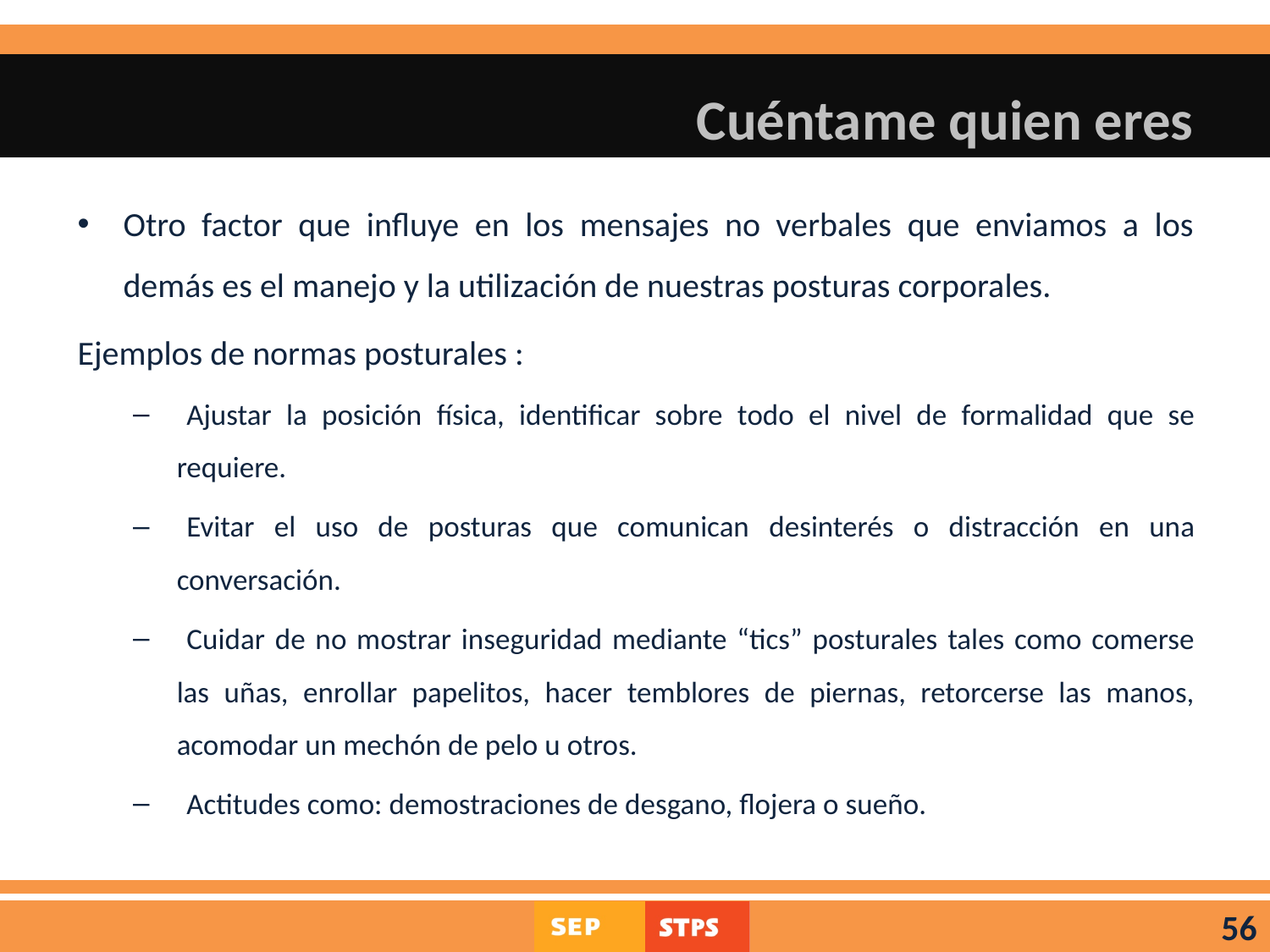

# Cuéntame quien eres
Otro factor que influye en los mensajes no verbales que enviamos a los demás es el manejo y la utilización de nuestras posturas corporales.
Ejemplos de normas posturales :
Ajustar la posición física, identificar sobre todo el nivel de formalidad que se requiere.
Evitar el uso de posturas que comunican desinterés o distracción en una conversación.
Cuidar de no mostrar inseguridad mediante “tics” posturales tales como comerse las uñas, enrollar papelitos, hacer temblores de piernas, retorcerse las manos, acomodar un mechón de pelo u otros.
Actitudes como: demostraciones de desgano, flojera o sueño.

56